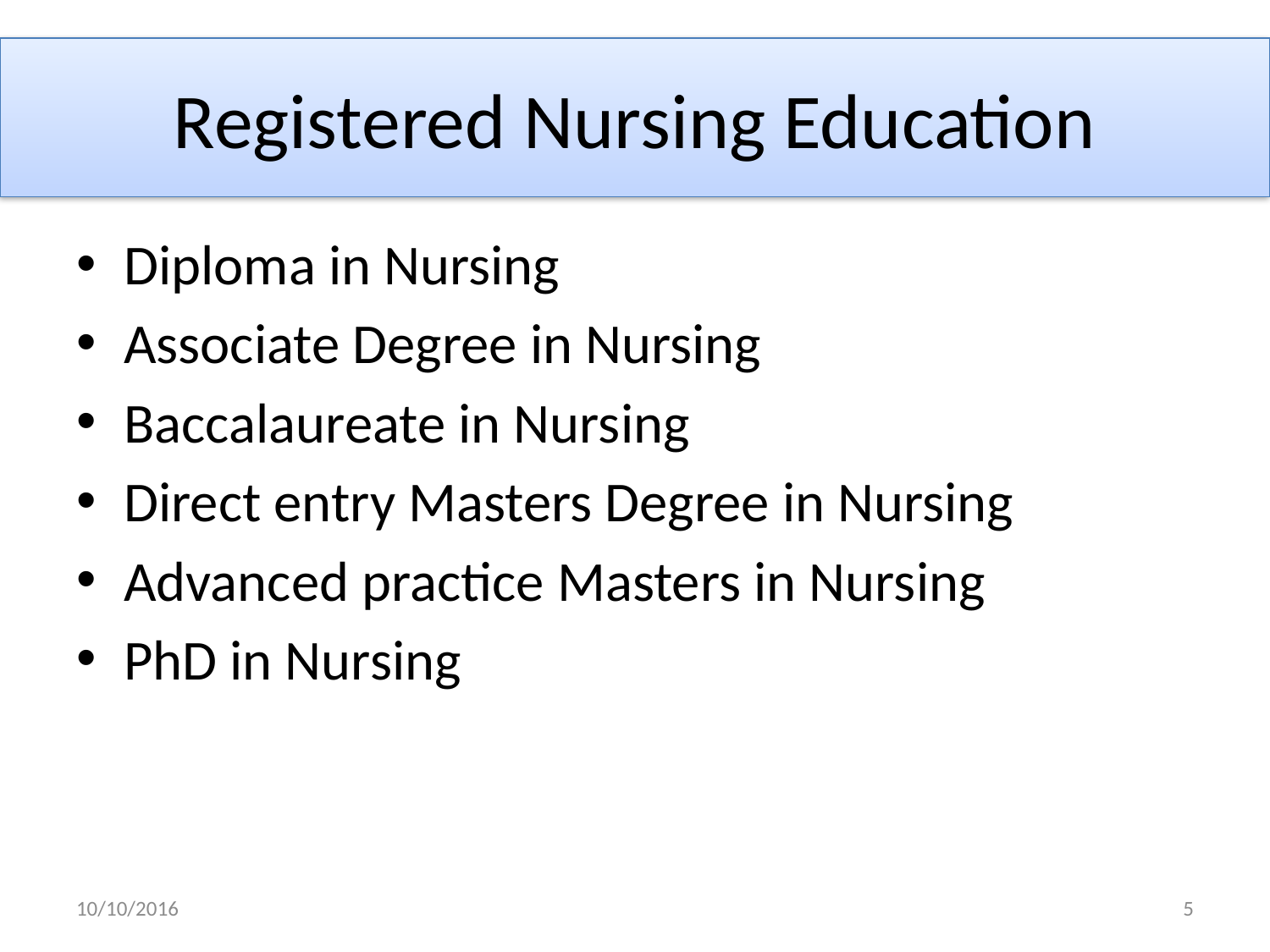

# Registered Nursing Education
Diploma in Nursing
Associate Degree in Nursing
Baccalaureate in Nursing
Direct entry Masters Degree in Nursing
Advanced practice Masters in Nursing
PhD in Nursing
10/10/2016
5